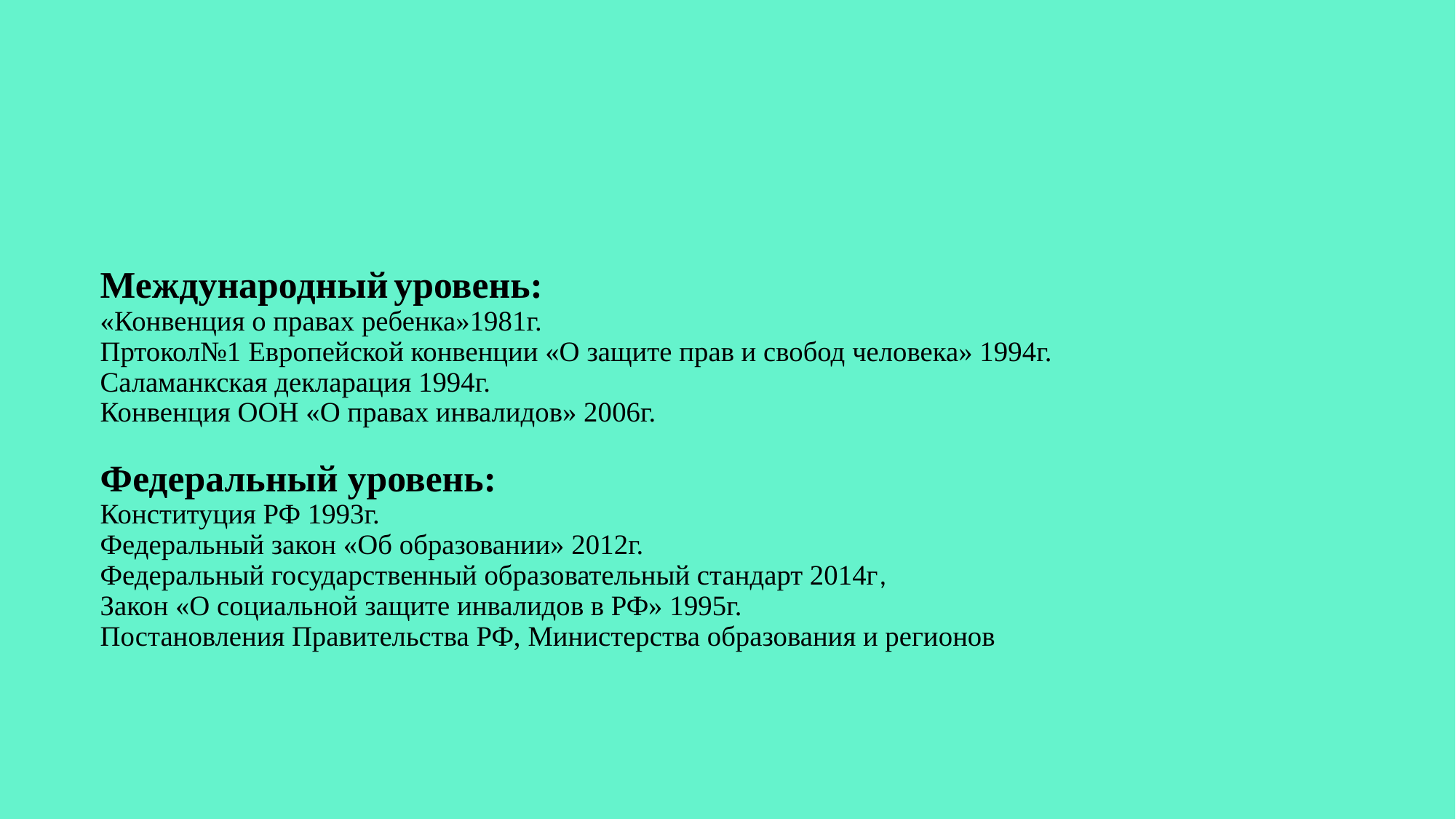

# Международный уровень: «Конвенция о правах ребенка»1981г. Пртокол№1 Европейской конвенции «О защите прав и свобод человека» 1994г. Саламанкская декларация 1994г. Конвенция ООН «О правах инвалидов» 2006г. Федеральный уровень: Конституция РФ 1993г. Федеральный закон «Об образовании» 2012г. Федеральный государственный образовательный стандарт 2014г, Закон «О социальной защите инвалидов в РФ» 1995г. Постановления Правительства РФ, Министерства образования и регионов